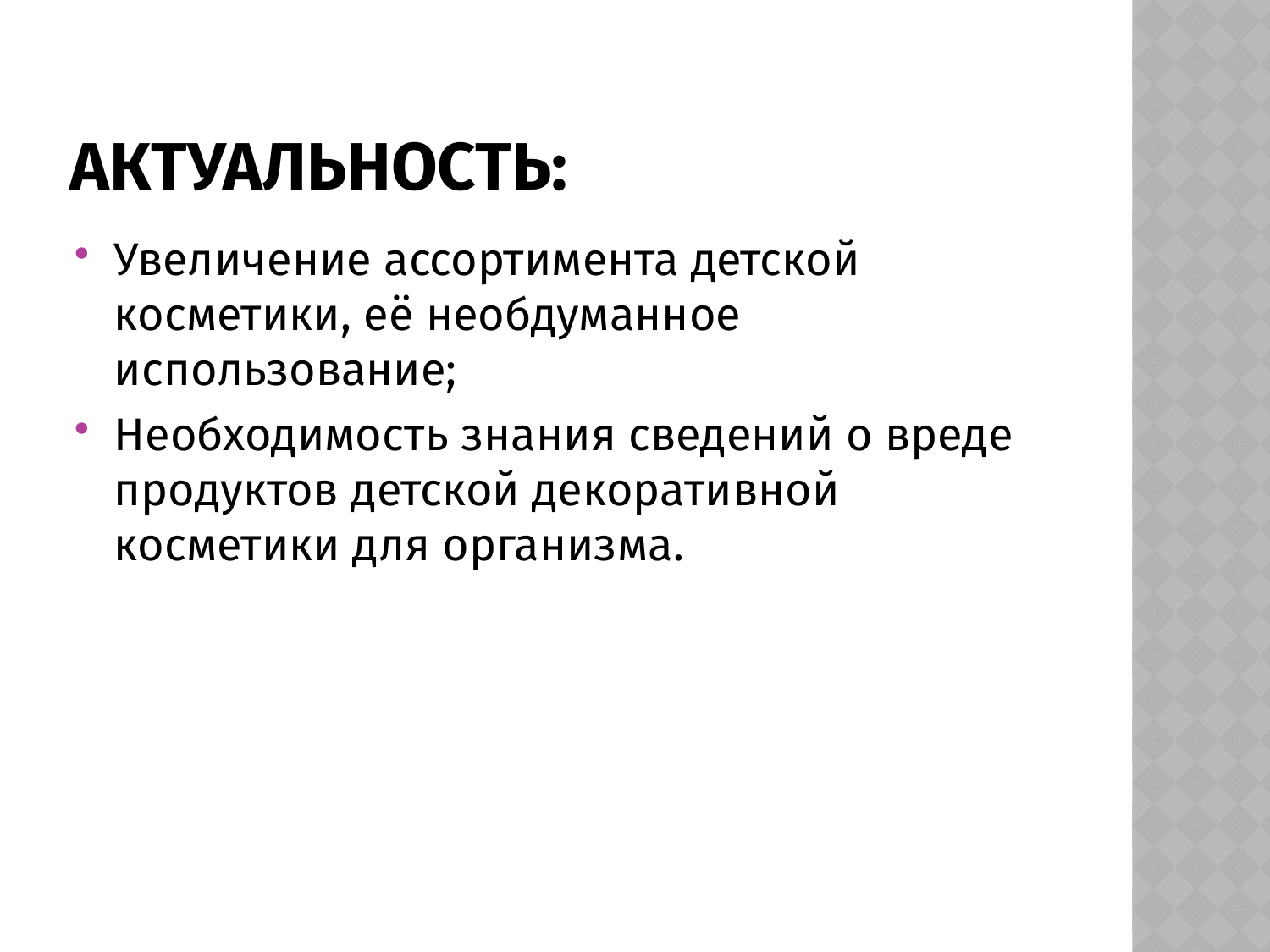

# Актуальность:
Увеличение ассортимента детской косметики, её необдуманное использование;
Необходимость знания сведений о вреде продуктов детской декоративной косметики для организма.